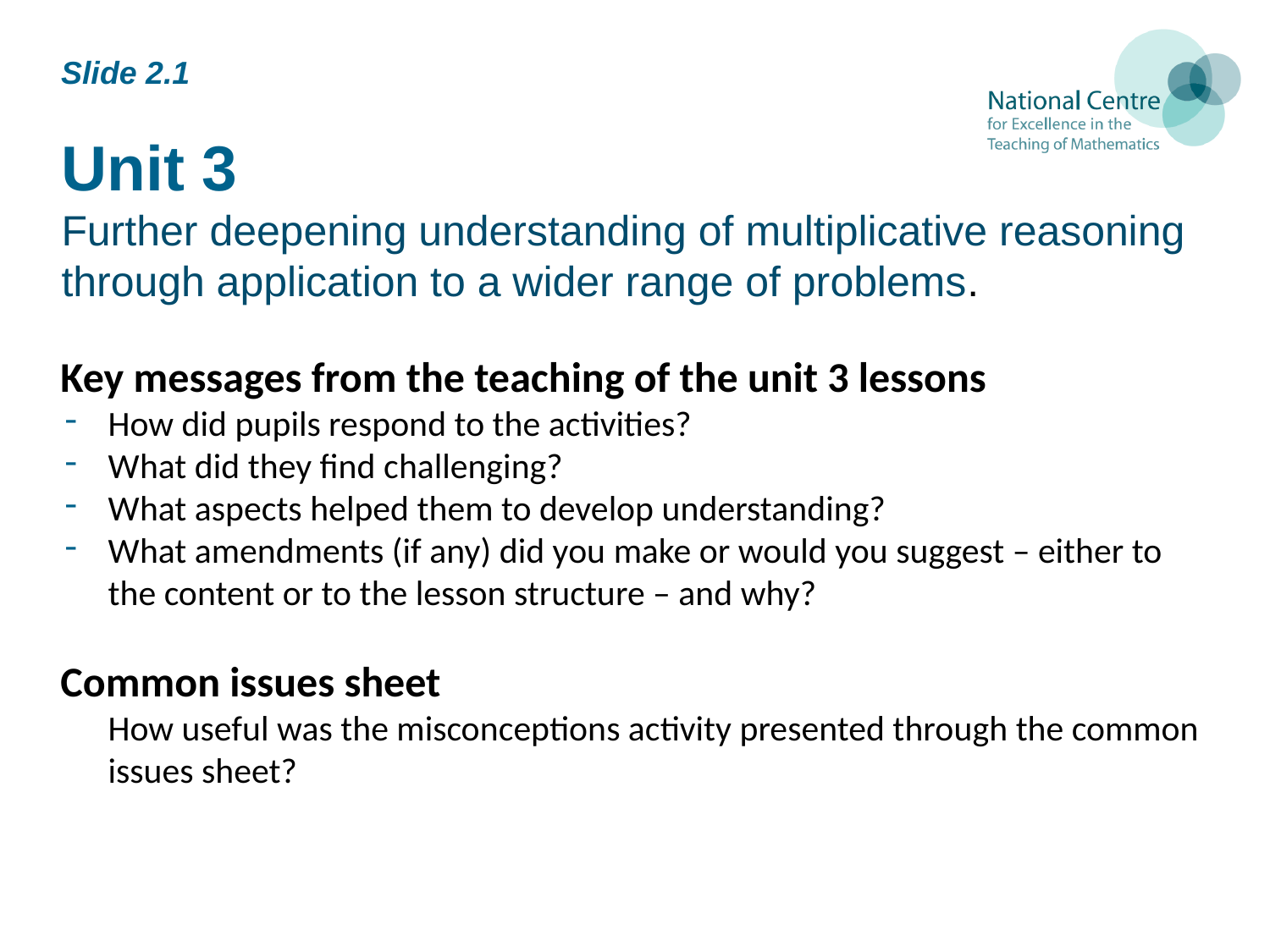

Slide 2.1
# Unit 3 Further deepening understanding of multiplicative reasoning through application to a wider range of problems.
Key messages from the teaching of the unit 3 lessons
How did pupils respond to the activities?
What did they find challenging?
What aspects helped them to develop understanding?
What amendments (if any) did you make or would you suggest – either to the content or to the lesson structure – and why?

Common issues sheet
How useful was the misconceptions activity presented through the common issues sheet?